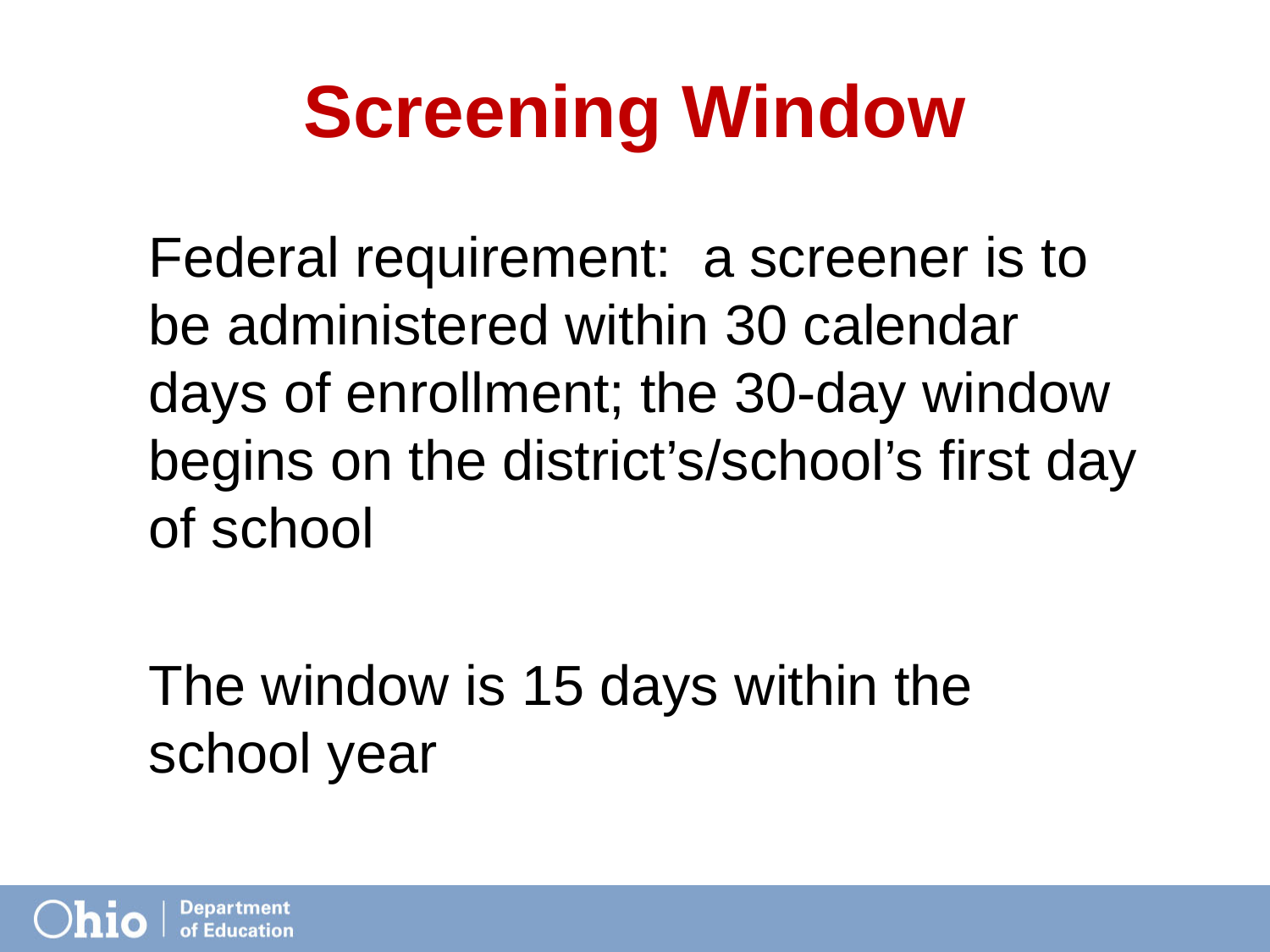

# Screening Window
Federal requirement:  a screener is to be administered within 30 calendar days of enrollment; the 30-day window begins on the district’s/school’s first day of school

The window is 15 days within the school year